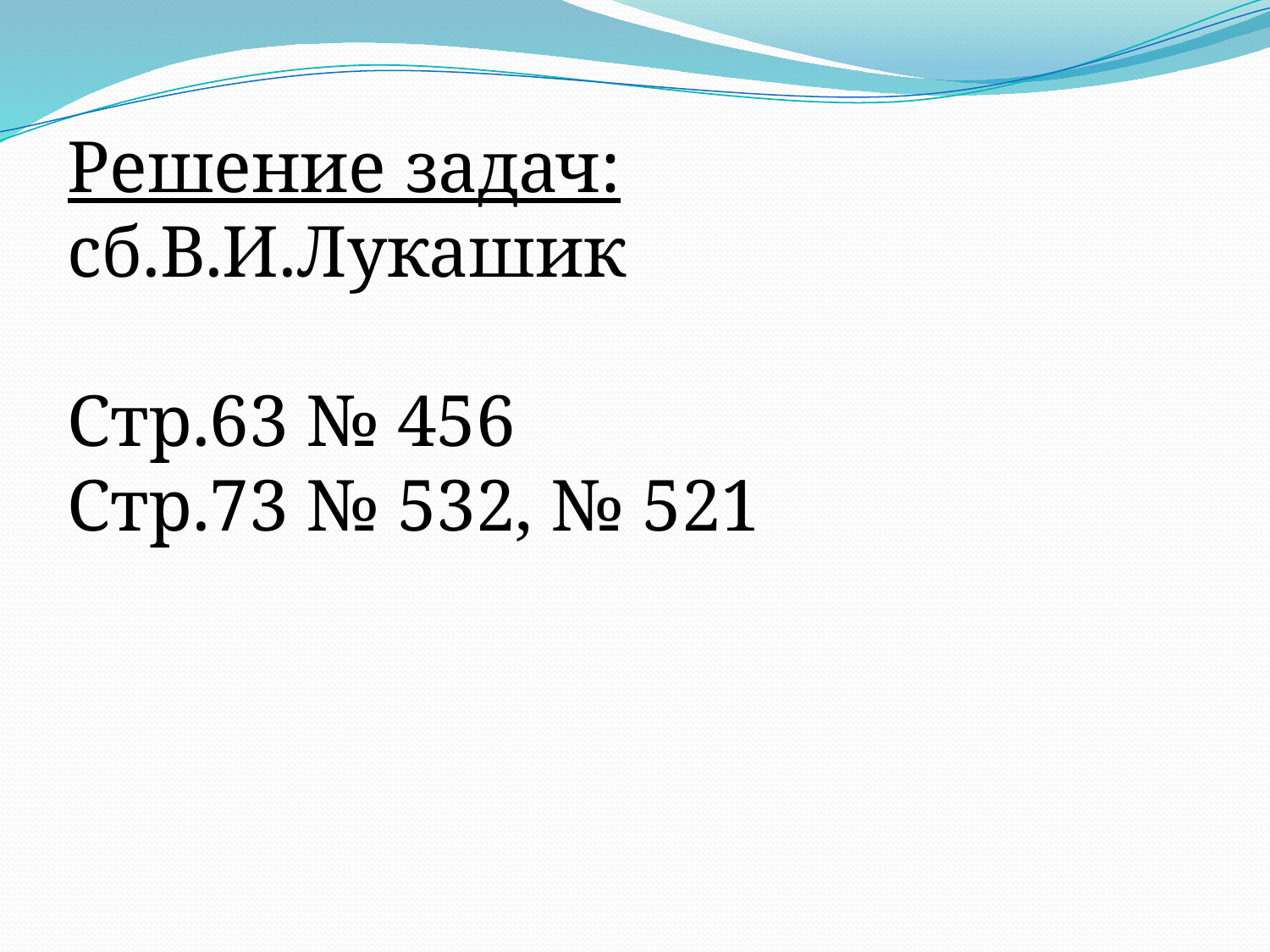

Решение задач: сб.В.И.Лукашик

Стр.63 № 456
Стр.73 № 532, № 521